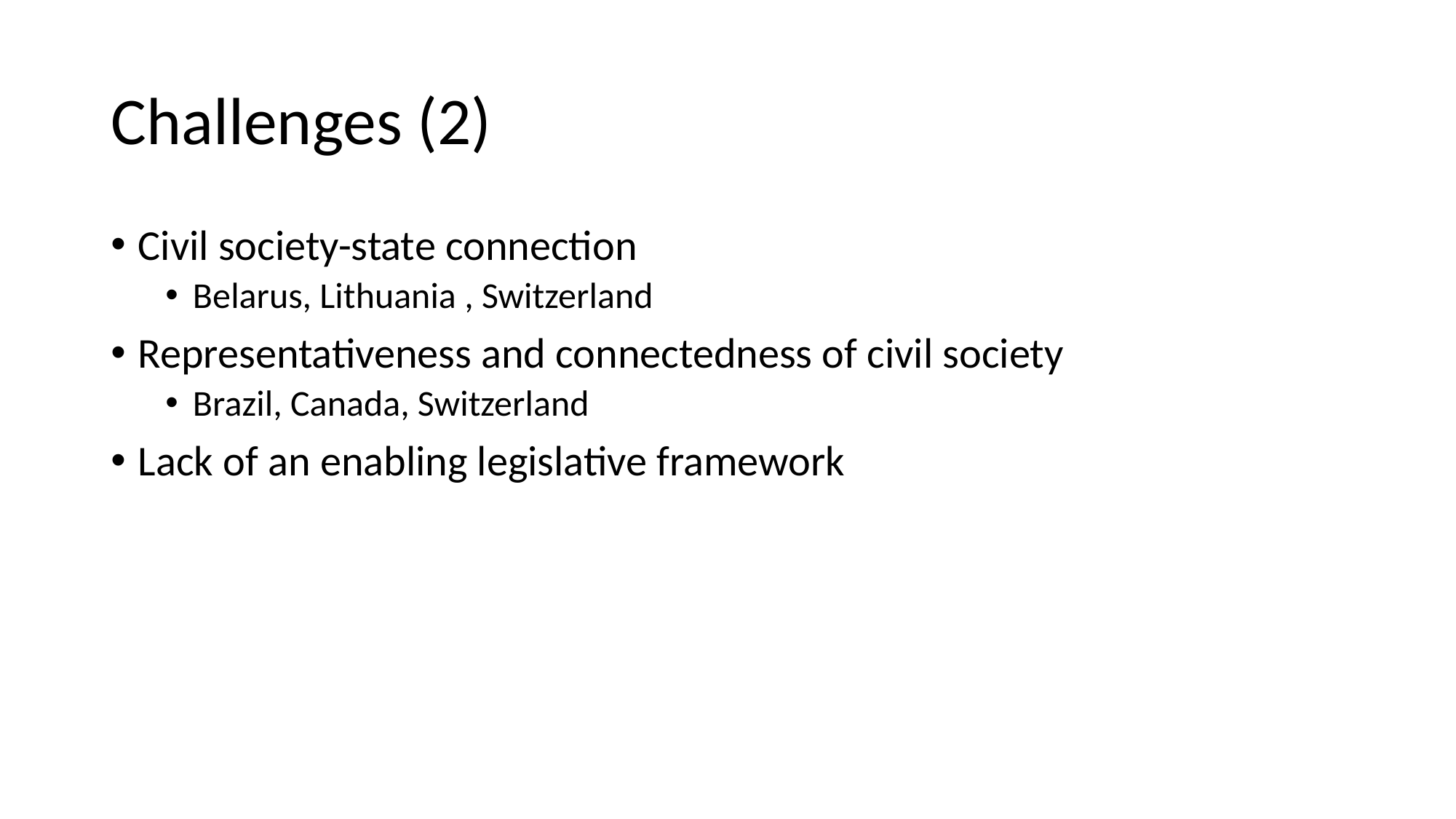

# Challenges (2)
Civil society-state connection
Belarus, Lithuania , Switzerland
Representativeness and connectedness of civil society
Brazil, Canada, Switzerland
Lack of an enabling legislative framework